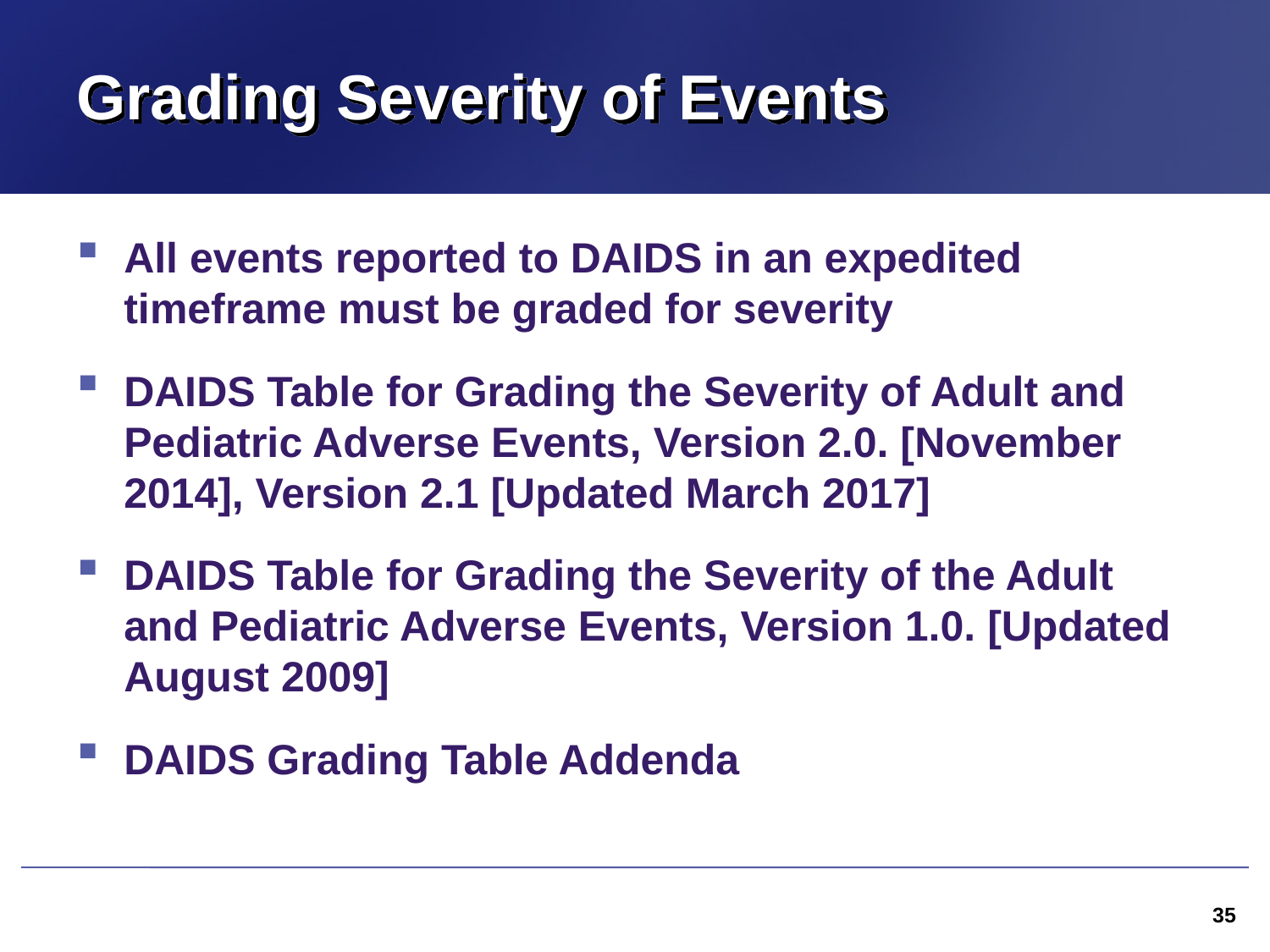

# Grading Severity of Events
All events reported to DAIDS in an expedited timeframe must be graded for severity
DAIDS Table for Grading the Severity of Adult and Pediatric Adverse Events, Version 2.0. [November 2014], Version 2.1 [Updated March 2017]
DAIDS Table for Grading the Severity of the Adult and Pediatric Adverse Events, Version 1.0. [Updated August 2009]
DAIDS Grading Table Addenda
35